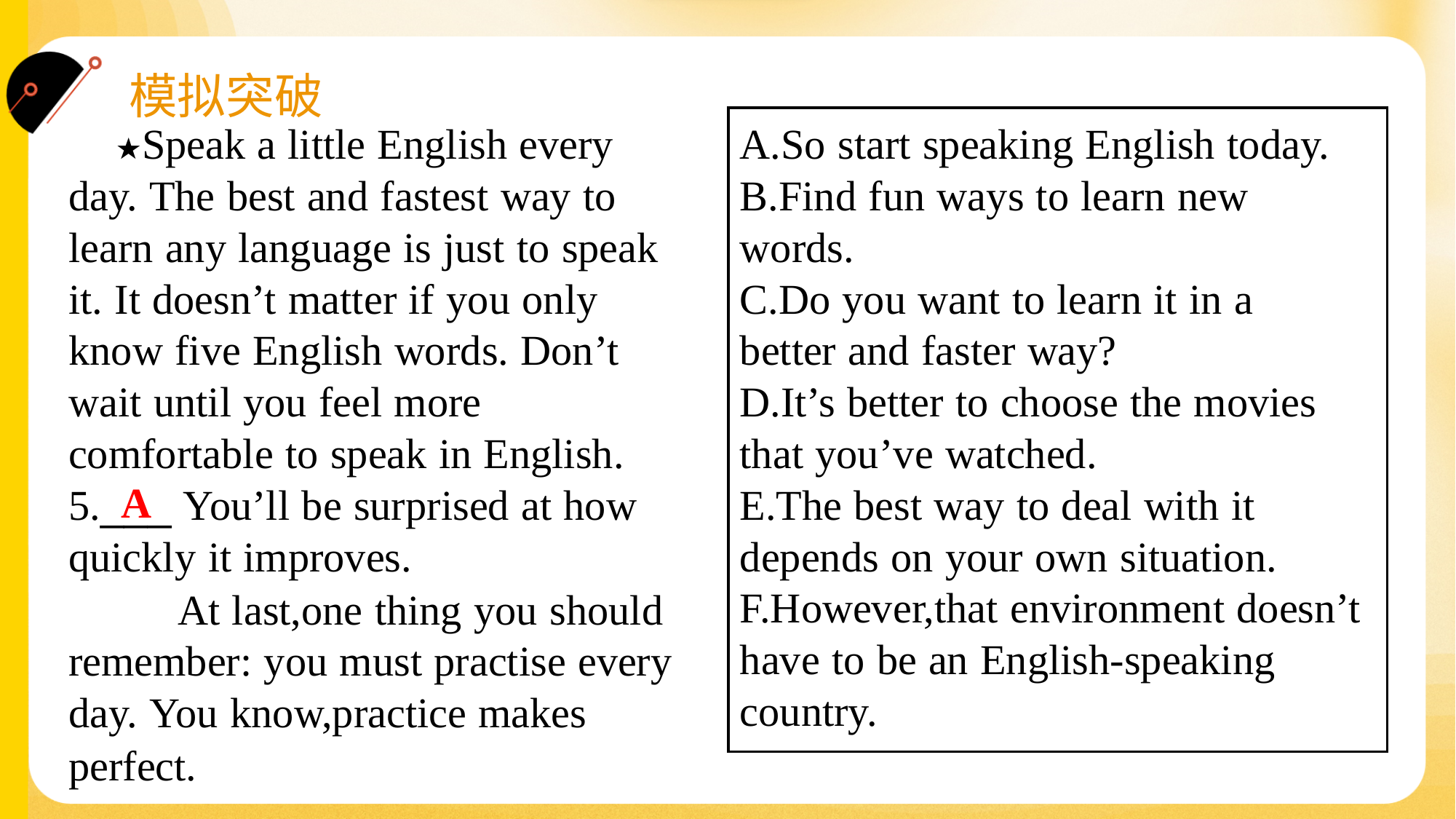

A.So start speaking English today.
B.Find fun ways to learn new
words.
C.Do you want to learn it in a
better and faster way?
D.It’s better to choose the movies
that you’ve watched.
E.The best way to deal with it
depends on your own situation.
F.However,that environment doesn’t
have to be an English-speaking
country.
    ★Speak a little English every
day. The best and fastest way to
learn any language is just to speak
it. It doesn’t matter if you only
know five English words. Don’t
wait until you feel more
comfortable to speak in English.
5.___ You’ll be surprised at how
quickly it improves.

A
	At last,one thing you should remember: you must practise every
day. You know,practice makes
perfect.#1.6